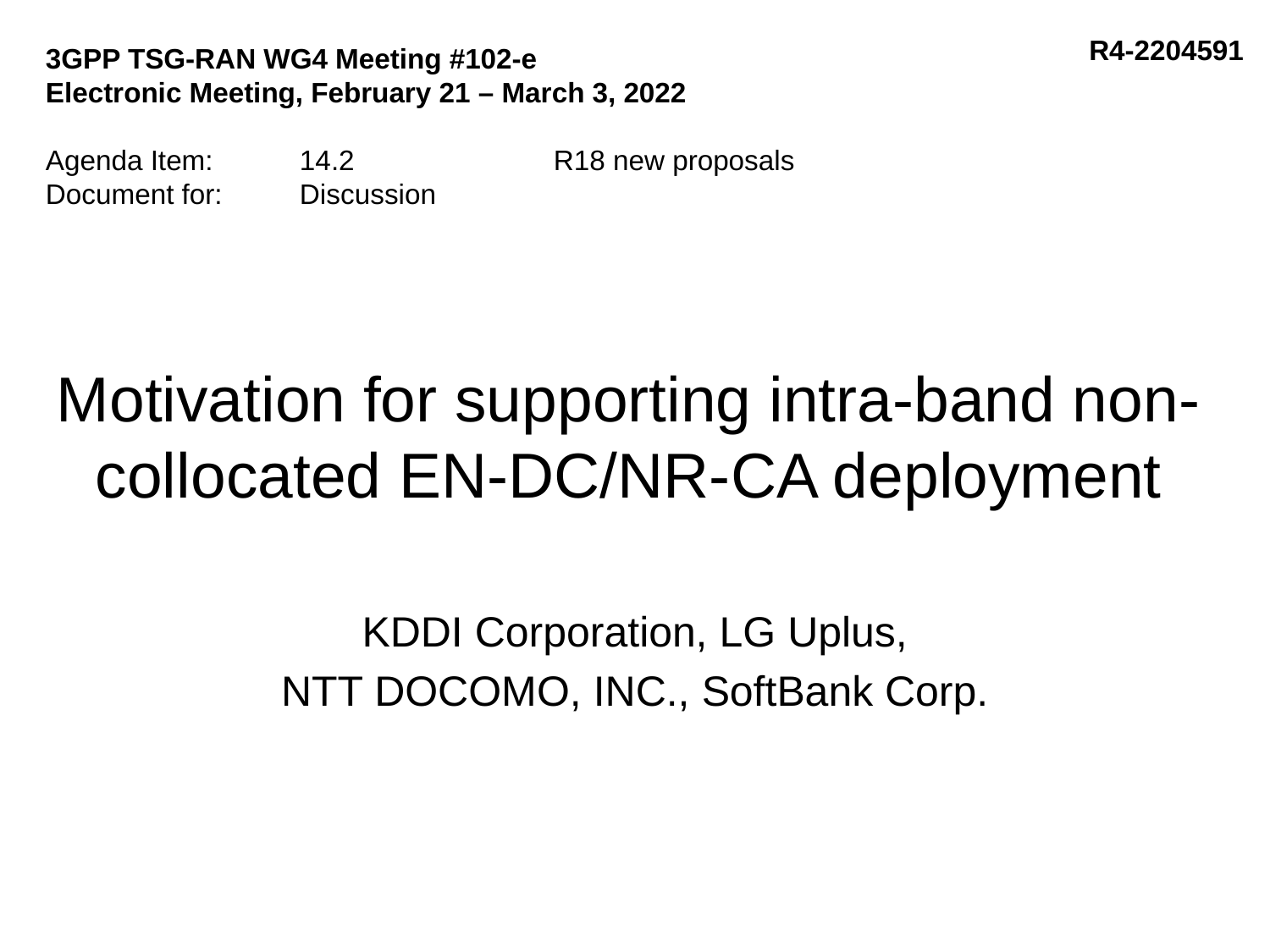

R4-2204591
3GPP TSG-RAN WG4 Meeting #102-e
Electronic Meeting, February 21 – March 3, 2022

Agenda Item:	14.2		R18 new proposals
Document for:	Discussion
# Motivation for supporting intra-band non-collocated EN-DC/NR-CA deployment
KDDI Corporation, LG Uplus,
NTT DOCOMO, INC., SoftBank Corp.